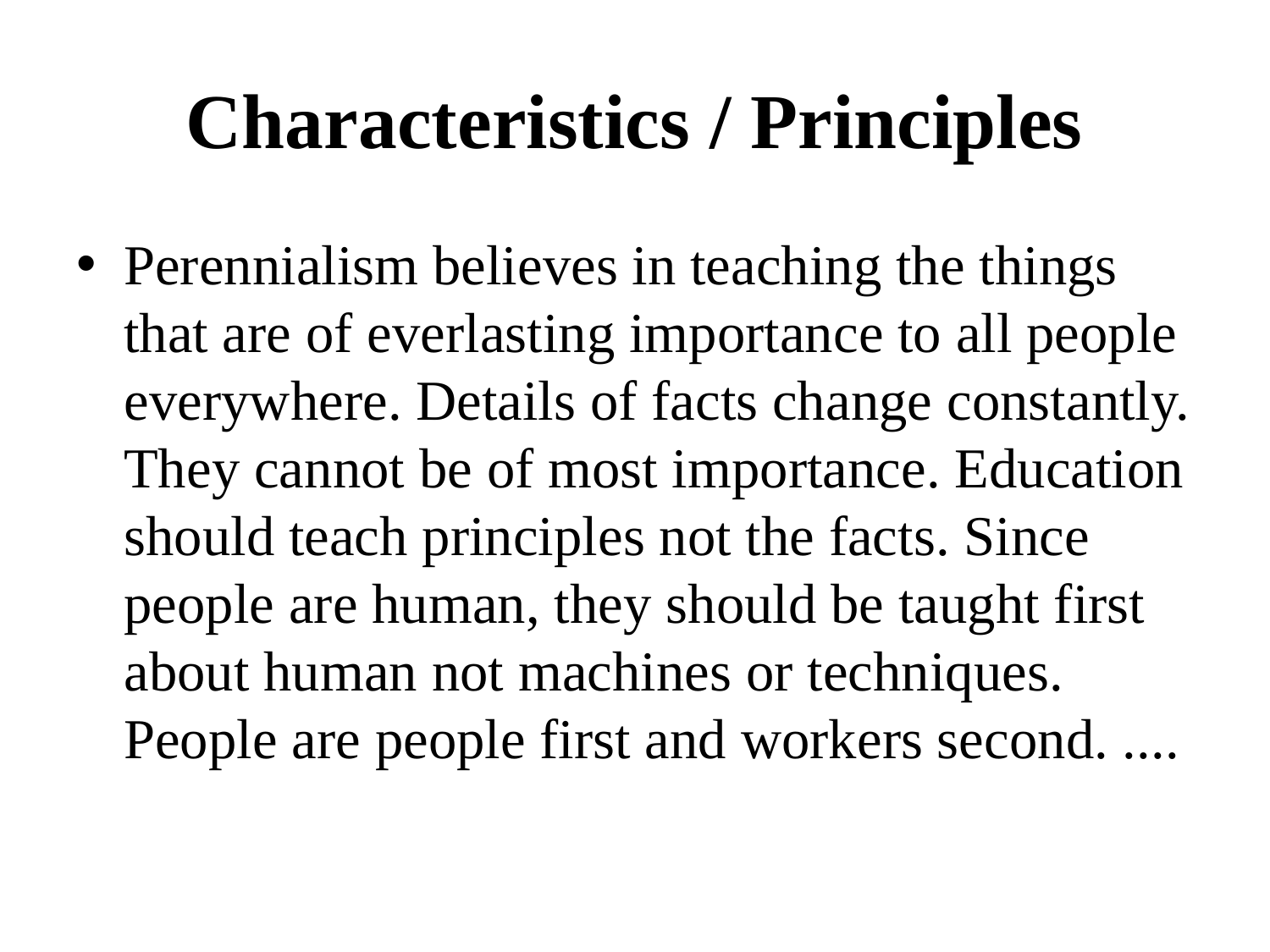

# Characteristics / Principles
Perennialism believes in teaching the things that are of everlasting importance to all people everywhere. Details of facts change constantly. They cannot be of most importance. Education should teach principles not the facts. Since people are human, they should be taught first about human not machines or techniques. People are people first and workers second. ....